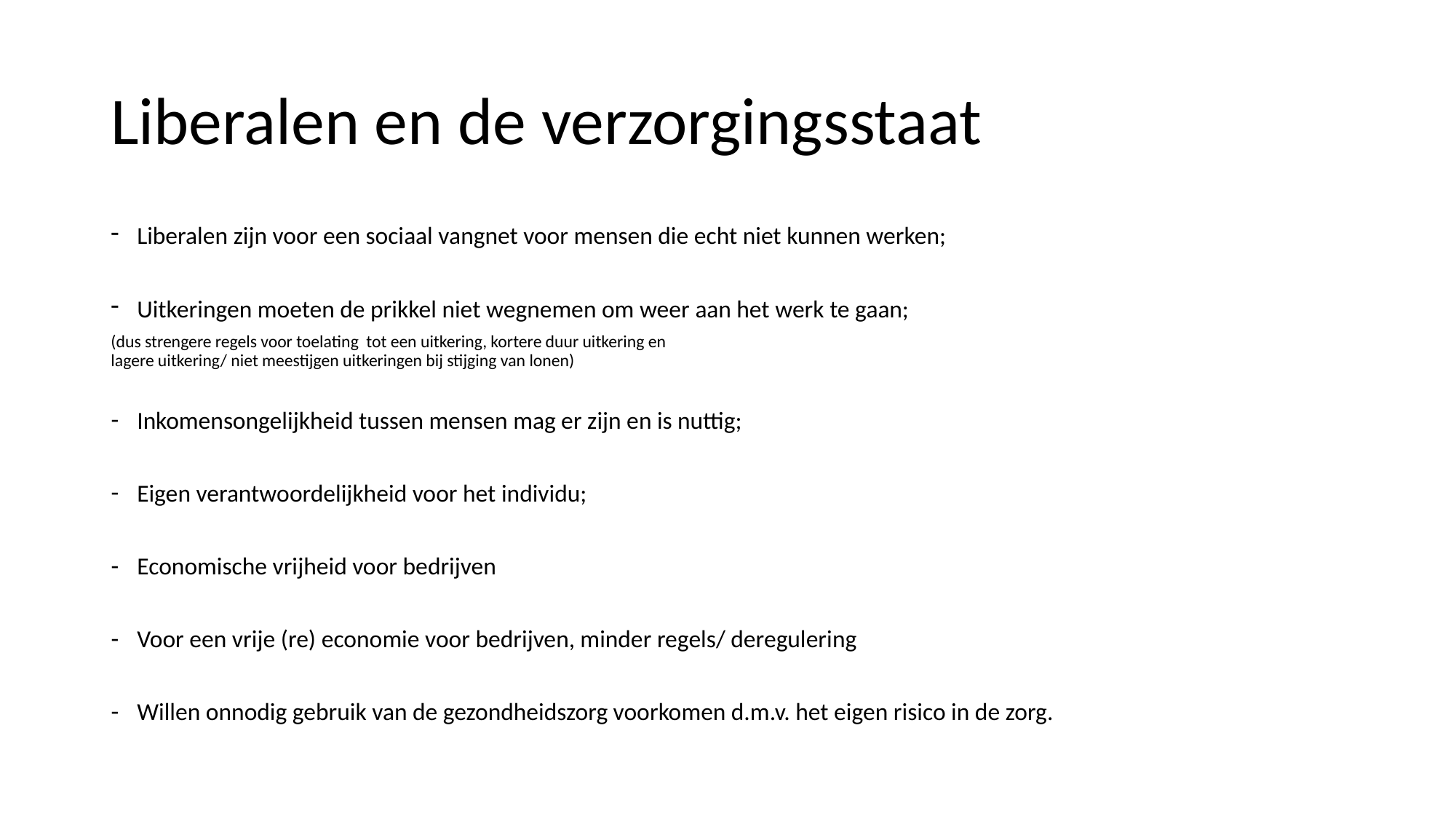

# Liberalen en de verzorgingsstaat
Liberalen zijn voor een sociaal vangnet voor mensen die echt niet kunnen werken;

Uitkeringen moeten de prikkel niet wegnemen om weer aan het werk te gaan;
(dus strengere regels voor toelating  tot een uitkering, kortere duur uitkering en
lagere uitkering/ niet meestijgen uitkeringen bij stijging van lonen)

Inkomensongelijkheid tussen mensen mag er zijn en is nuttig;

Eigen verantwoordelijkheid voor het individu;

Economische vrijheid voor bedrijven

Voor een vrije (re) economie voor bedrijven, minder regels/ deregulering

Willen onnodig gebruik van de gezondheidszorg voorkomen d.m.v. het eigen risico in de zorg.